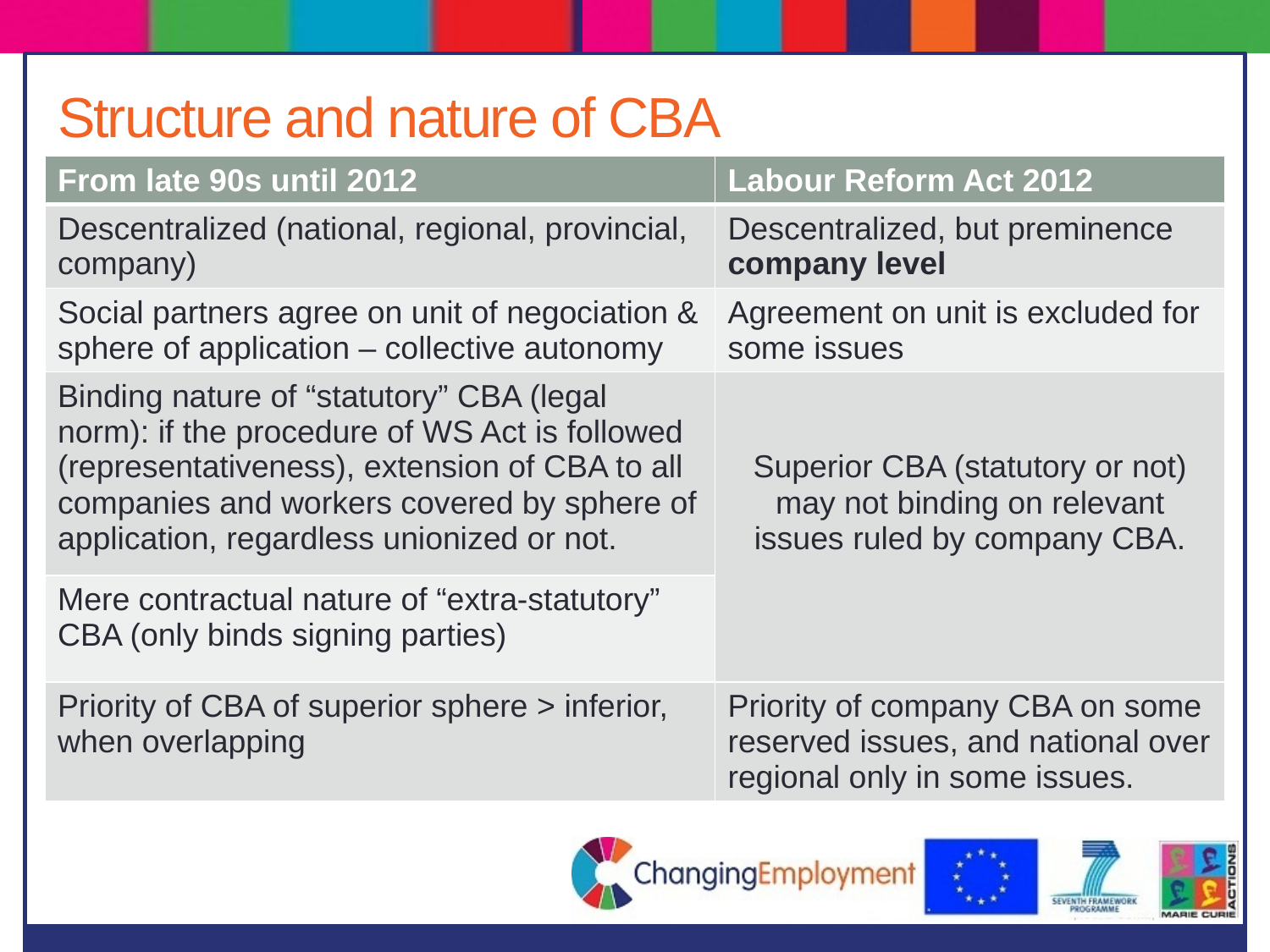

# Structure and nature of CBA
| From late 90s until 2012 | Labour Reform Act 2012 |
| --- | --- |
| Descentralized (national, regional, provincial, company) | Descentralized, but preminence company level |
| Social partners agree on unit of negociation & sphere of application – collective autonomy | Agreement on unit is excluded for some issues |
| Binding nature of “statutory” CBA (legal norm): if the procedure of WS Act is followed (representativeness), extension of CBA to all companies and workers covered by sphere of application, regardless unionized or not. | Superior CBA (statutory or not) may not binding on relevant issues ruled by company CBA. |
| Mere contractual nature of “extra-statutory” CBA (only binds signing parties) |  |
| Priority of CBA of superior sphere > inferior, when overlapping | Priority of company CBA on some reserved issues, and national over regional only in some issues. |